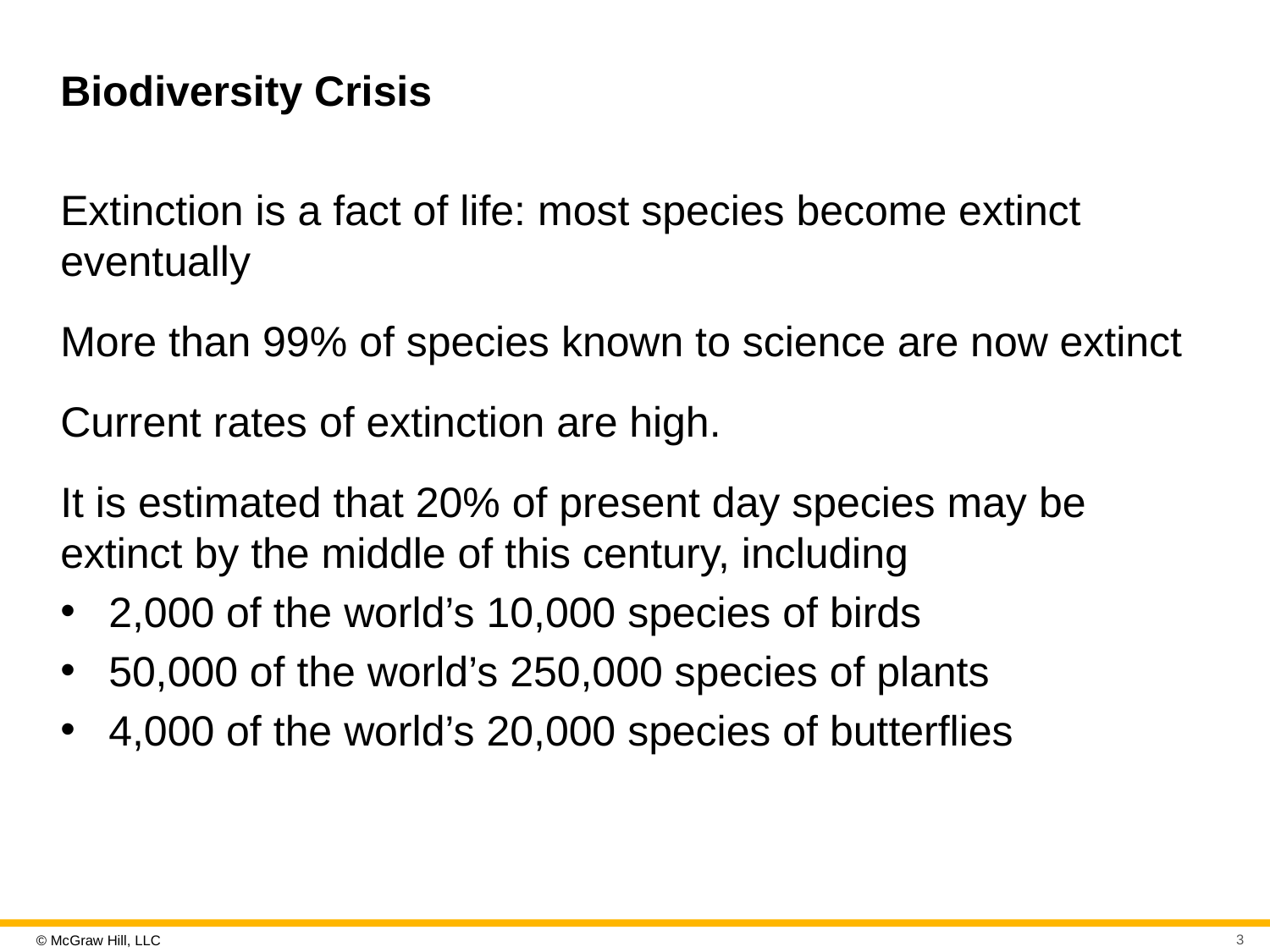

# Biodiversity Crisis
Extinction is a fact of life: most species become extinct eventually
More than 99% of species known to science are now extinct
Current rates of extinction are high.
It is estimated that 20% of present day species may be extinct by the middle of this century, including
2,000 of the world’s 10,000 species of birds
50,000 of the world’s 250,000 species of plants
4,000 of the world’s 20,000 species of butterflies
3